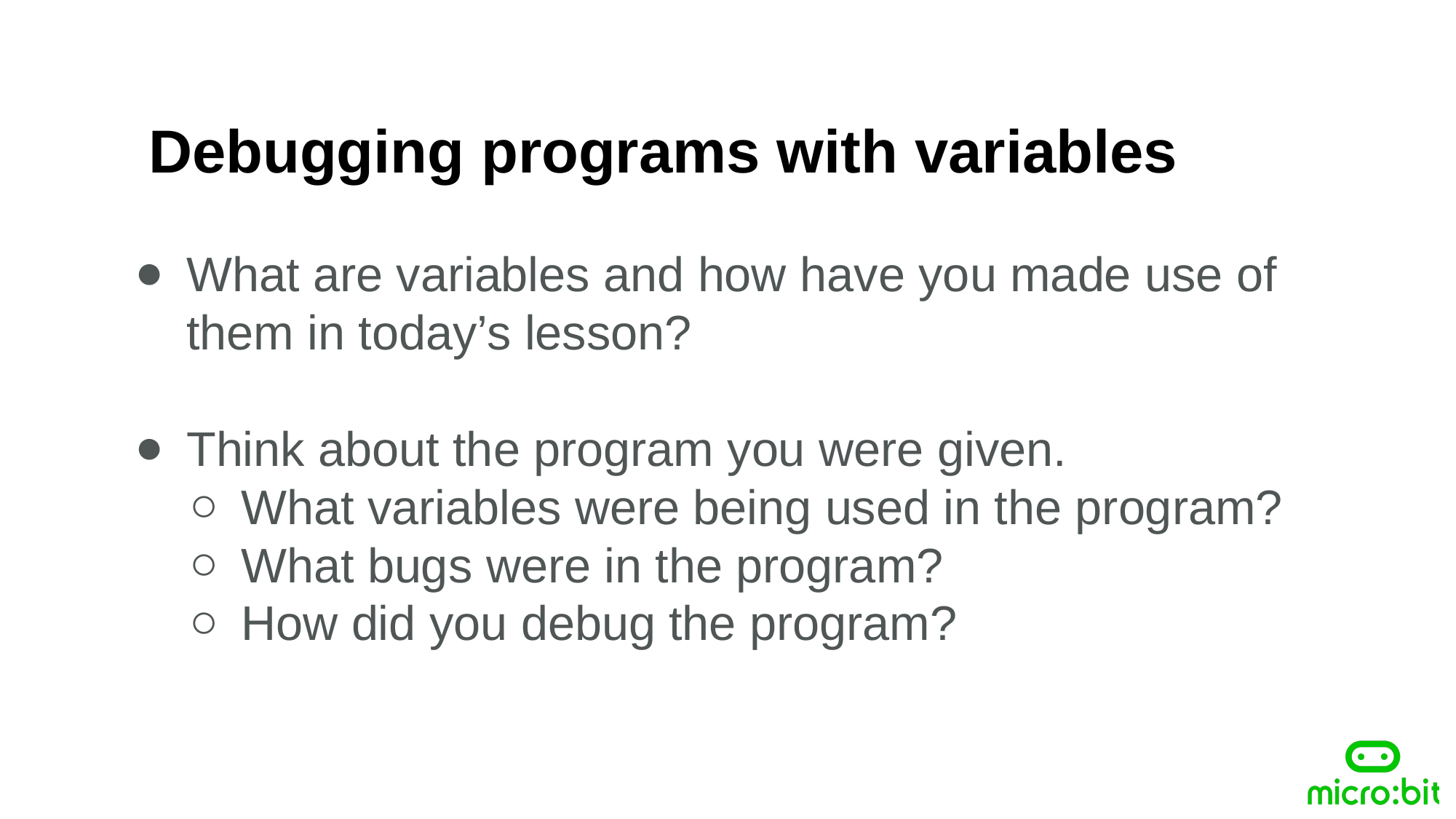

Debugging programs with variables

What are variables and how have you made use of them in today’s lesson?

Think about the program you were given.
What variables were being used in the program?
What bugs were in the program?
How did you debug the program?